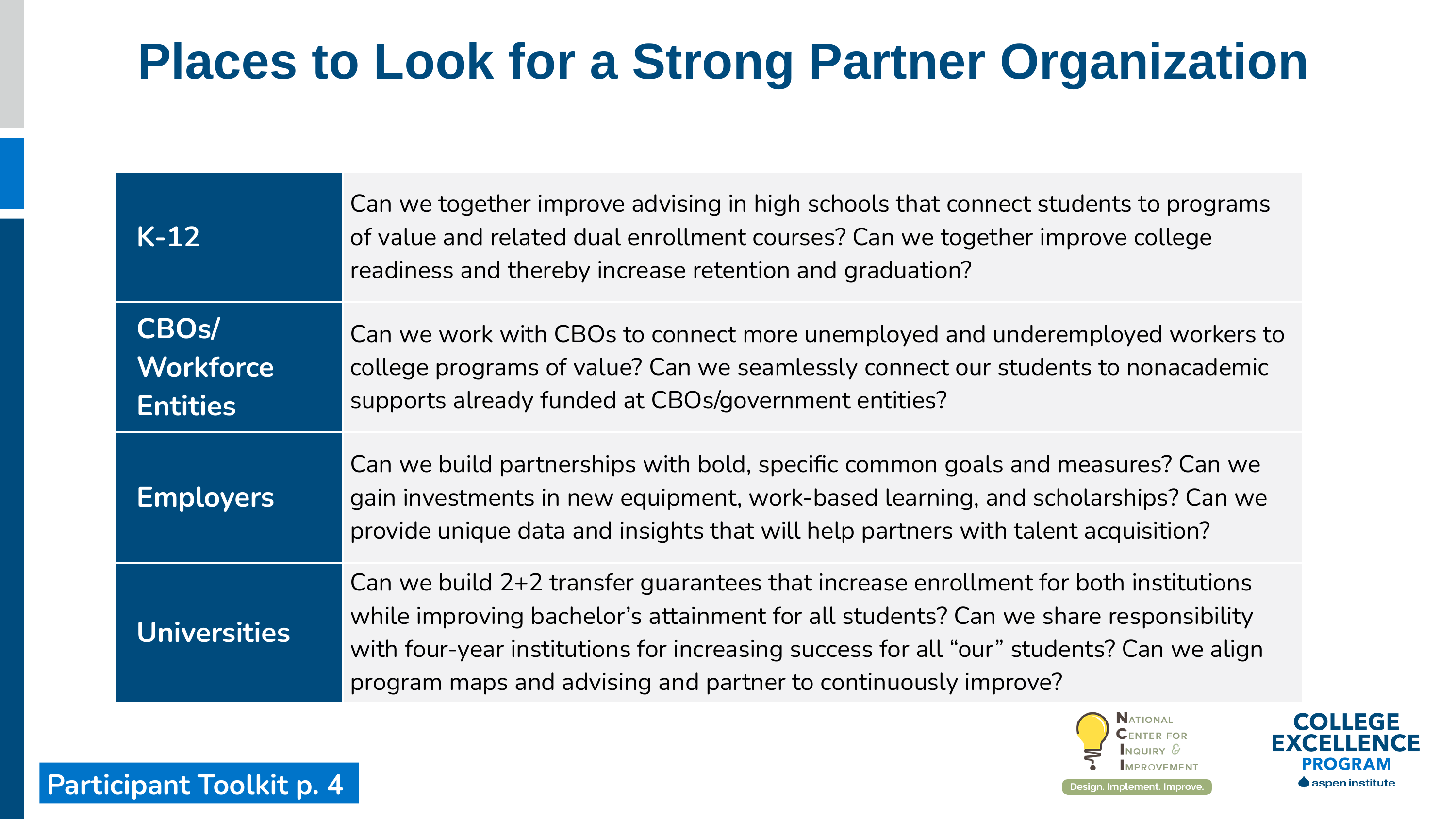

Places to Look for a Strong Partner Organization
| K-12 | Can we together improve advising in high schools that connect students to programs of value and related dual enrollment courses? Can we together improve college readiness and thereby increase retention and graduation? |
| --- | --- |
| CBOs/ Workforce Entities | Can we work with CBOs to connect more unemployed and underemployed workers to college programs of value? Can we seamlessly connect our students to nonacademic supports already funded at CBOs/government entities? |
| Employers | Can we build partnerships with bold, specific common goals and measures? Can we gain investments in new equipment, work-based learning, and scholarships? Can we provide unique data and insights that will help partners with talent acquisition? |
| Universities | Can we build 2+2 transfer guarantees that increase enrollment for both institutions while improving bachelor’s attainment for all students? Can we share responsibility with four-year institutions for increasing success for all “our” students? Can we align program maps and advising and partner to continuously improve? |
Participant Toolkit p. 4